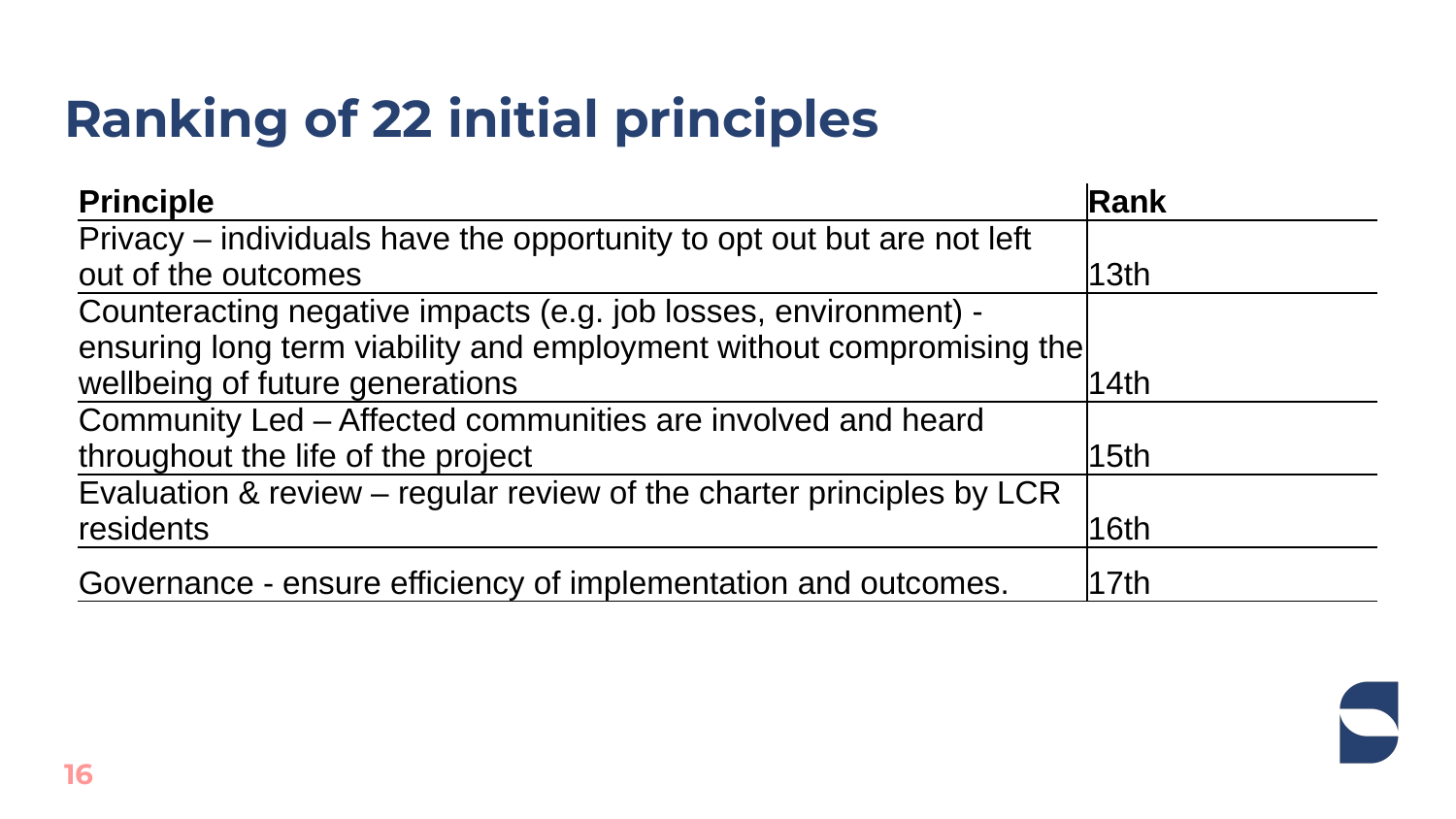

# Ranking of 22 initial principles
| Principle | Rank |
| --- | --- |
| Privacy – individuals have the opportunity to opt out but are not left out of the outcomes | 13th |
| Counteracting negative impacts (e.g. job losses, environment) - ensuring long term viability and employment without compromising the wellbeing of future generations | 14th |
| Community Led – Affected communities are involved and heard throughout the life of the project | 15th |
| Evaluation & review – regular review of the charter principles by LCR residents | 16th |
| Governance - ensure efficiency of implementation and outcomes. | 17th |
16